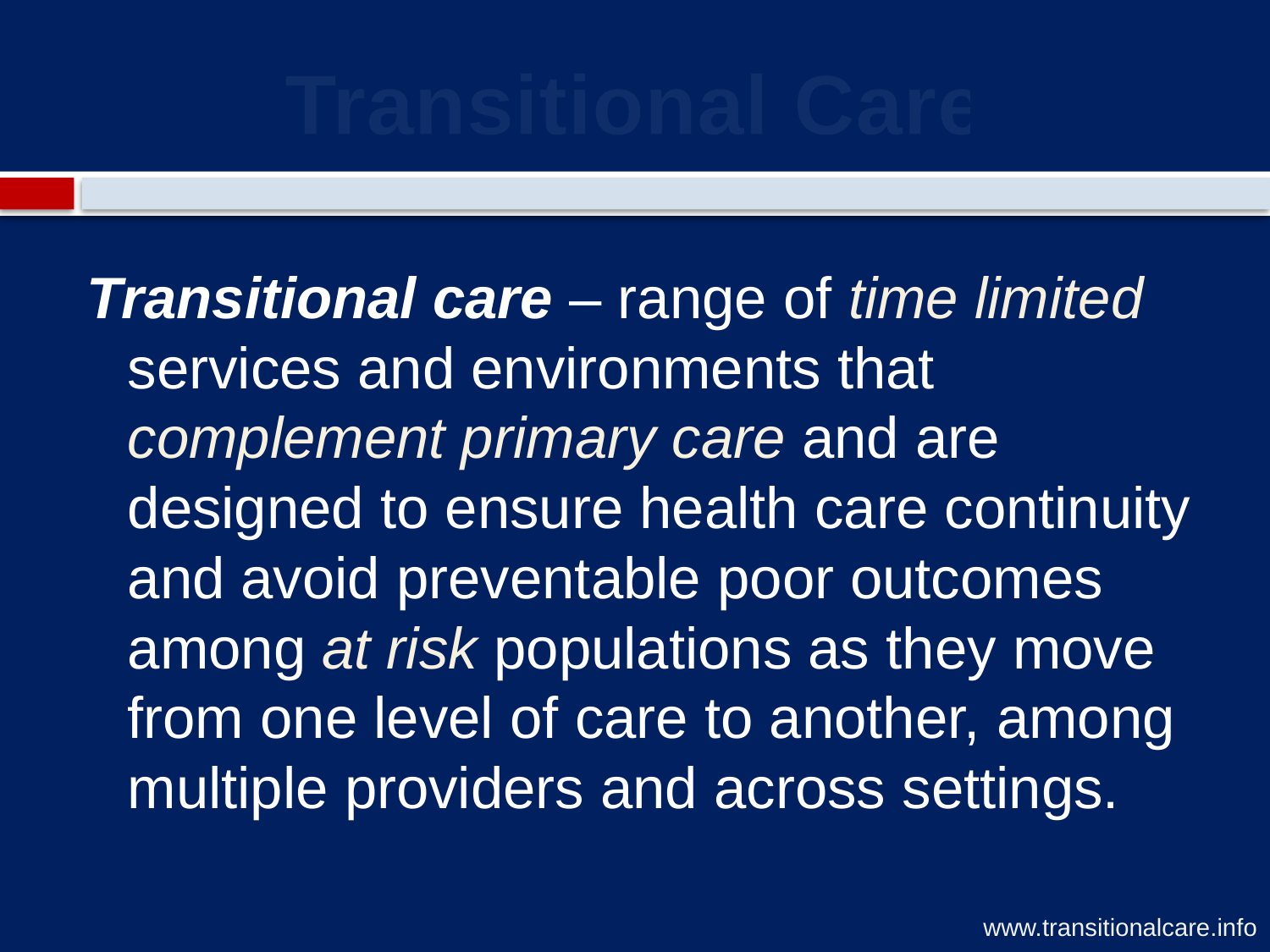

# Transitional Care
Transitional care – range of time limited services and environments that complement primary care and are designed to ensure health care continuity and avoid preventable poor outcomes among at risk populations as they move from one level of care to another, among multiple providers and across settings.

www.transitionalcare.info